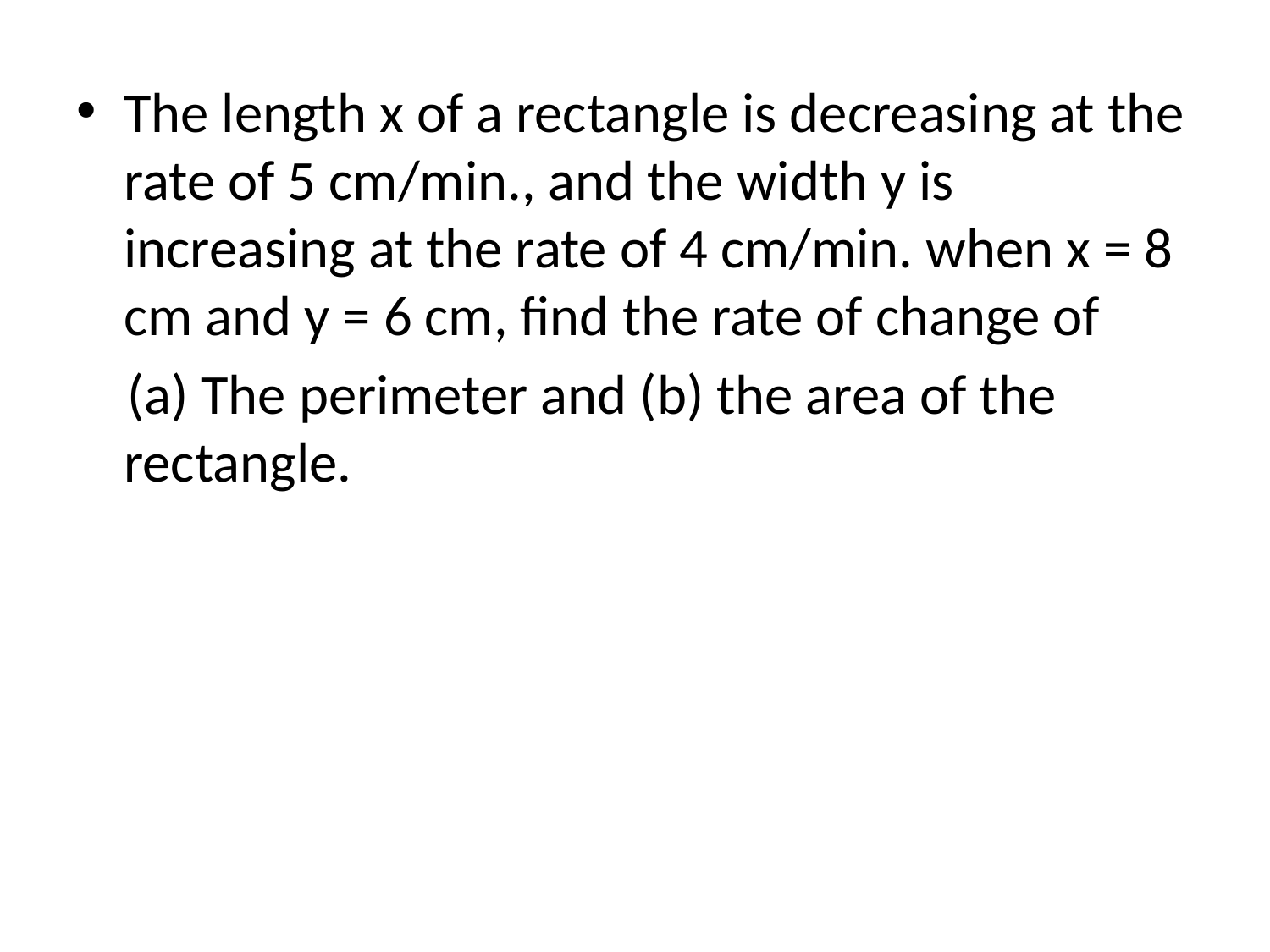

The length x of a rectangle is decreasing at the rate of 5 cm/min., and the width y is increasing at the rate of 4 cm/min. when x = 8 cm and y = 6 cm, find the rate of change of
    (a) The perimeter and (b) the area of the rectangle.